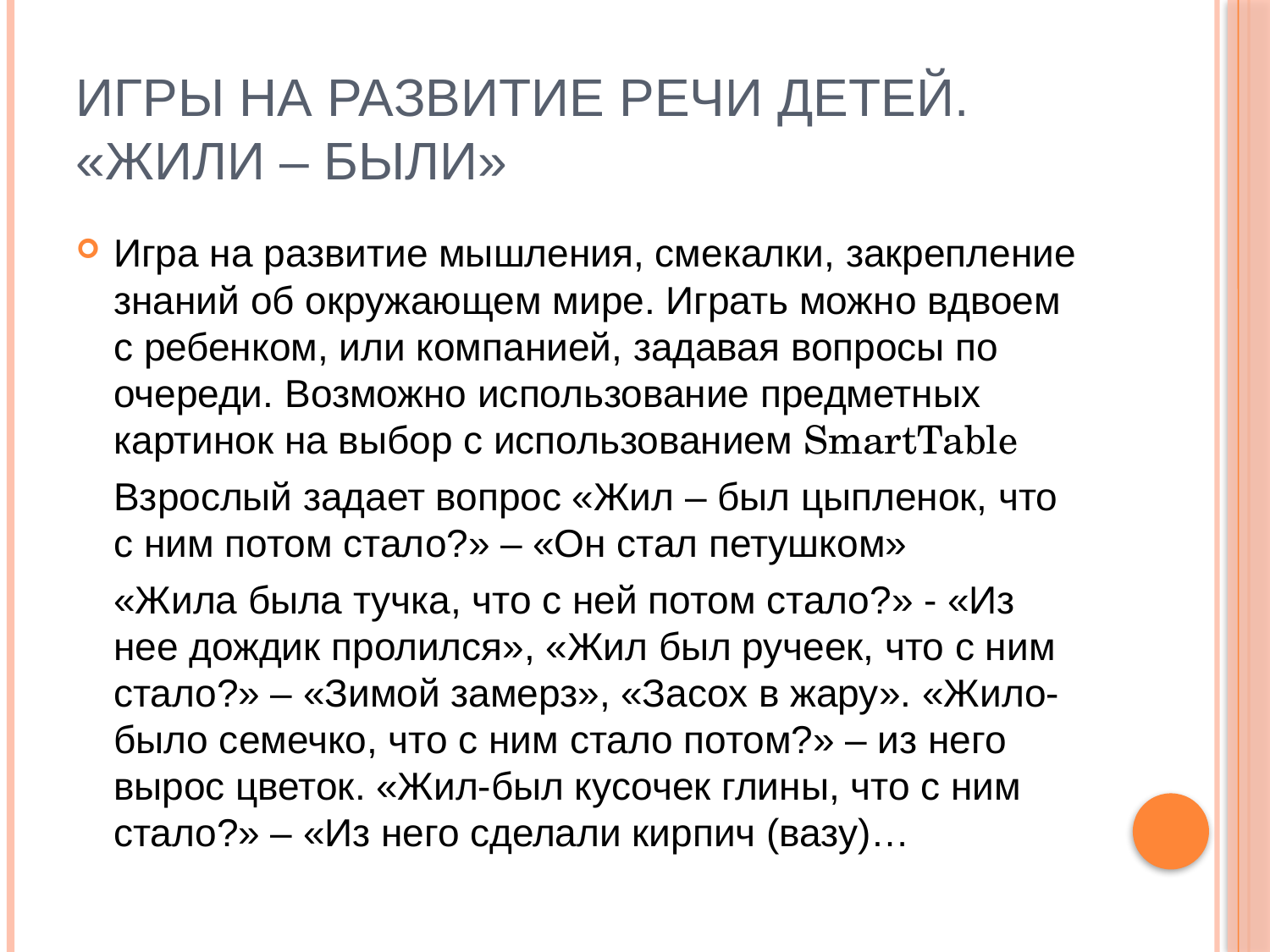

# Игры на развитие речи детей. «Жили – были»
Игра на развитие мышления, смекалки, закрепление знаний об окружающем мире. Играть можно вдвоем с ребенком, или компанией, задавая вопросы по очереди. Возможно использование предметных картинок на выбор с использованием SmartTable
	Взрослый задает вопрос «Жил – был цыпленок, что с ним потом стало?» – «Он стал петушком»
	«Жила была тучка, что с ней потом стало?» - «Из нее дождик пролился», «Жил был ручеек, что с ним стало?» – «Зимой замерз», «Засох в жару». «Жило-было семечко, что с ним стало потом?» – из него вырос цветок. «Жил-был кусочек глины, что с ним стало?» – «Из него сделали кирпич (вазу)…